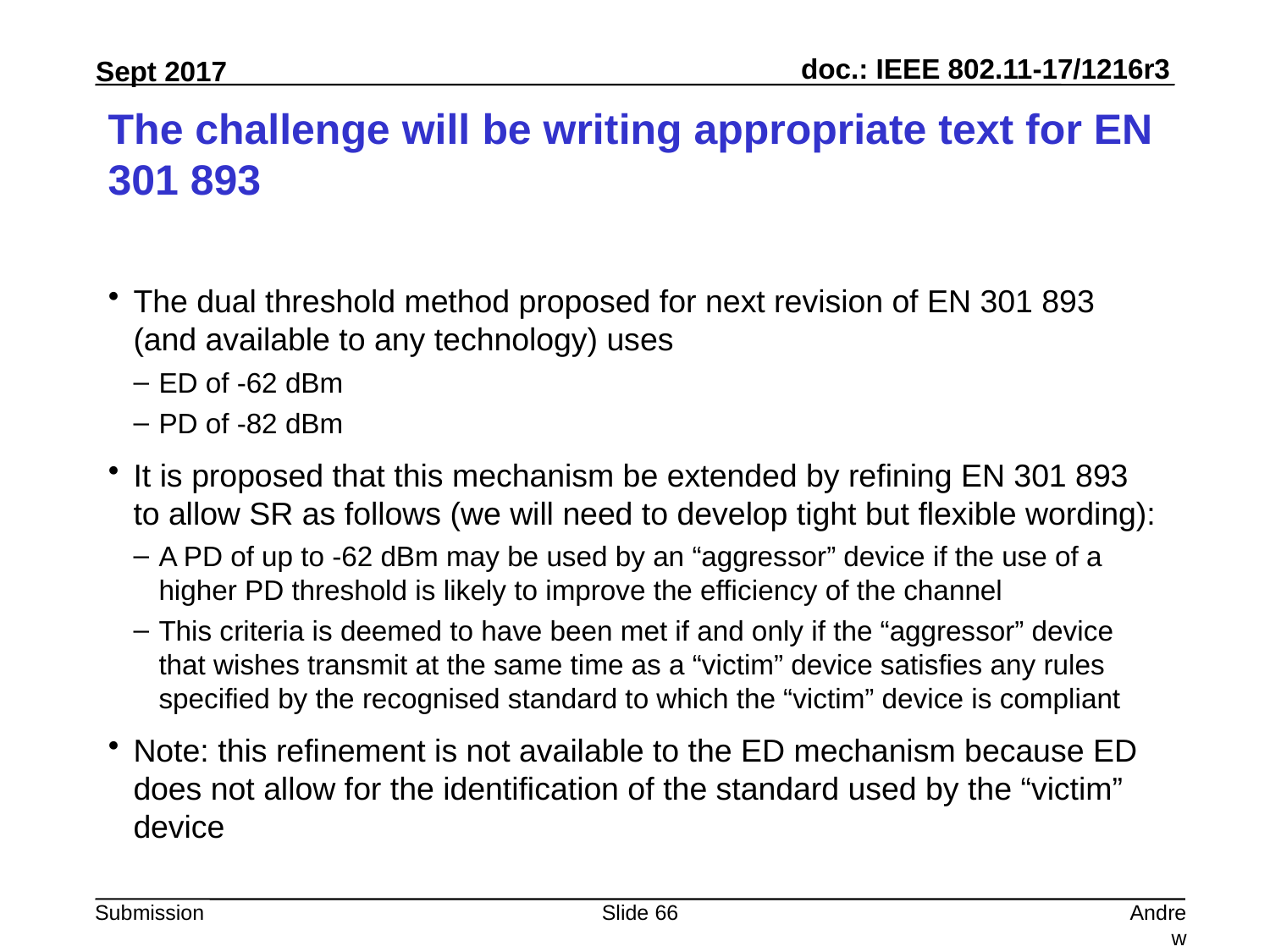

# The challenge will be writing appropriate text for EN 301 893
The dual threshold method proposed for next revision of EN 301 893 (and available to any technology) uses
ED of -62 dBm
PD of -82 dBm
It is proposed that this mechanism be extended by refining EN 301 893 to allow SR as follows (we will need to develop tight but flexible wording):
A PD of up to -62 dBm may be used by an “aggressor” device if the use of a higher PD threshold is likely to improve the efficiency of the channel
This criteria is deemed to have been met if and only if the “aggressor” device that wishes transmit at the same time as a “victim” device satisfies any rules specified by the recognised standard to which the “victim” device is compliant
Note: this refinement is not available to the ED mechanism because ED does not allow for the identification of the standard used by the “victim” device
Slide 66
Andrew Myles, Cisco